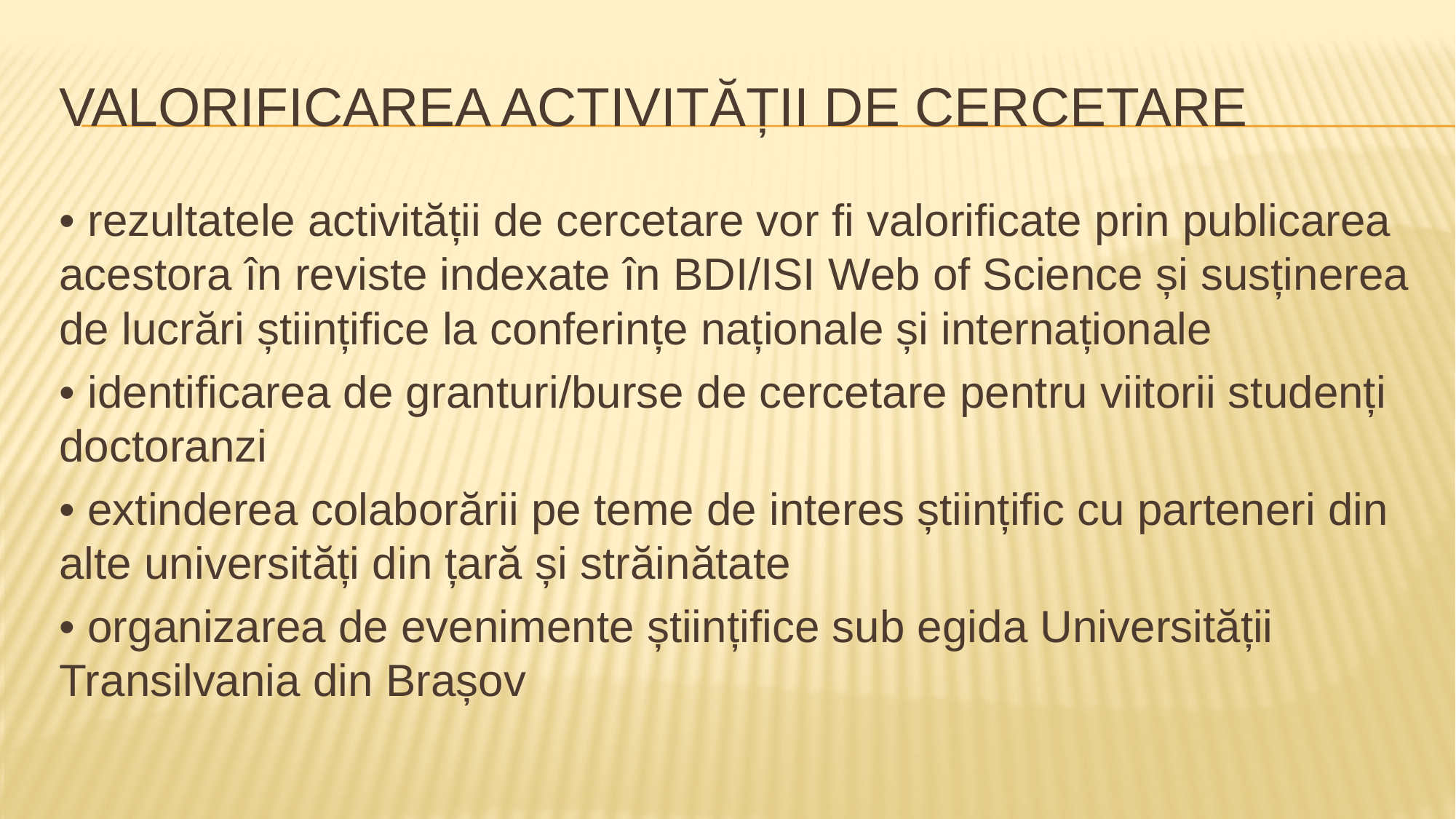

# VALORIFICAREA ACTIVITĂȚII DE CERCETARE
• rezultatele activității de cercetare vor fi valorificate prin publicarea acestora în reviste indexate în BDI/ISI Web of Science și susținerea de lucrări științifice la conferințe naționale și internaționale
• identificarea de granturi/burse de cercetare pentru viitorii studenți doctoranzi
• extinderea colaborării pe teme de interes științific cu parteneri din alte universități din țară și străinătate
• organizarea de evenimente științifice sub egida Universității Transilvania din Brașov